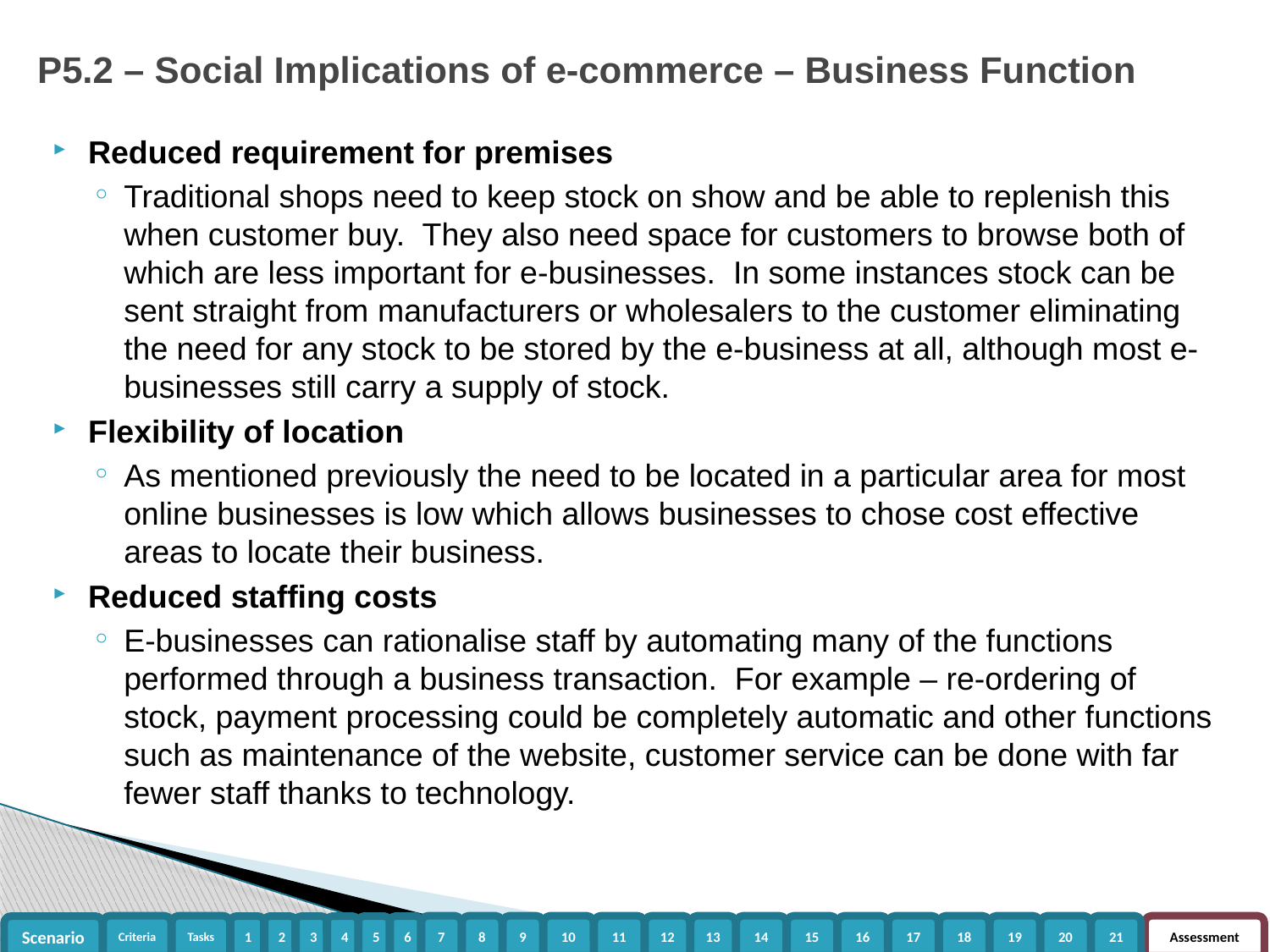

# P5.2 – Social Implications of e-commerce – Business Function
Reduced requirement for premises
Traditional shops need to keep stock on show and be able to replenish this when customer buy.  They also need space for customers to browse both of which are less important for e-businesses.  In some instances stock can be sent straight from manufacturers or wholesalers to the customer eliminating the need for any stock to be stored by the e-business at all, although most e-businesses still carry a supply of stock.
Flexibility of location
As mentioned previously the need to be located in a particular area for most online businesses is low which allows businesses to chose cost effective areas to locate their business.
Reduced staffing costs
E-businesses can rationalise staff by automating many of the functions performed through a business transaction.  For example – re-ordering of stock, payment processing could be completely automatic and other functions such as maintenance of the website, customer service can be done with far fewer staff thanks to technology.